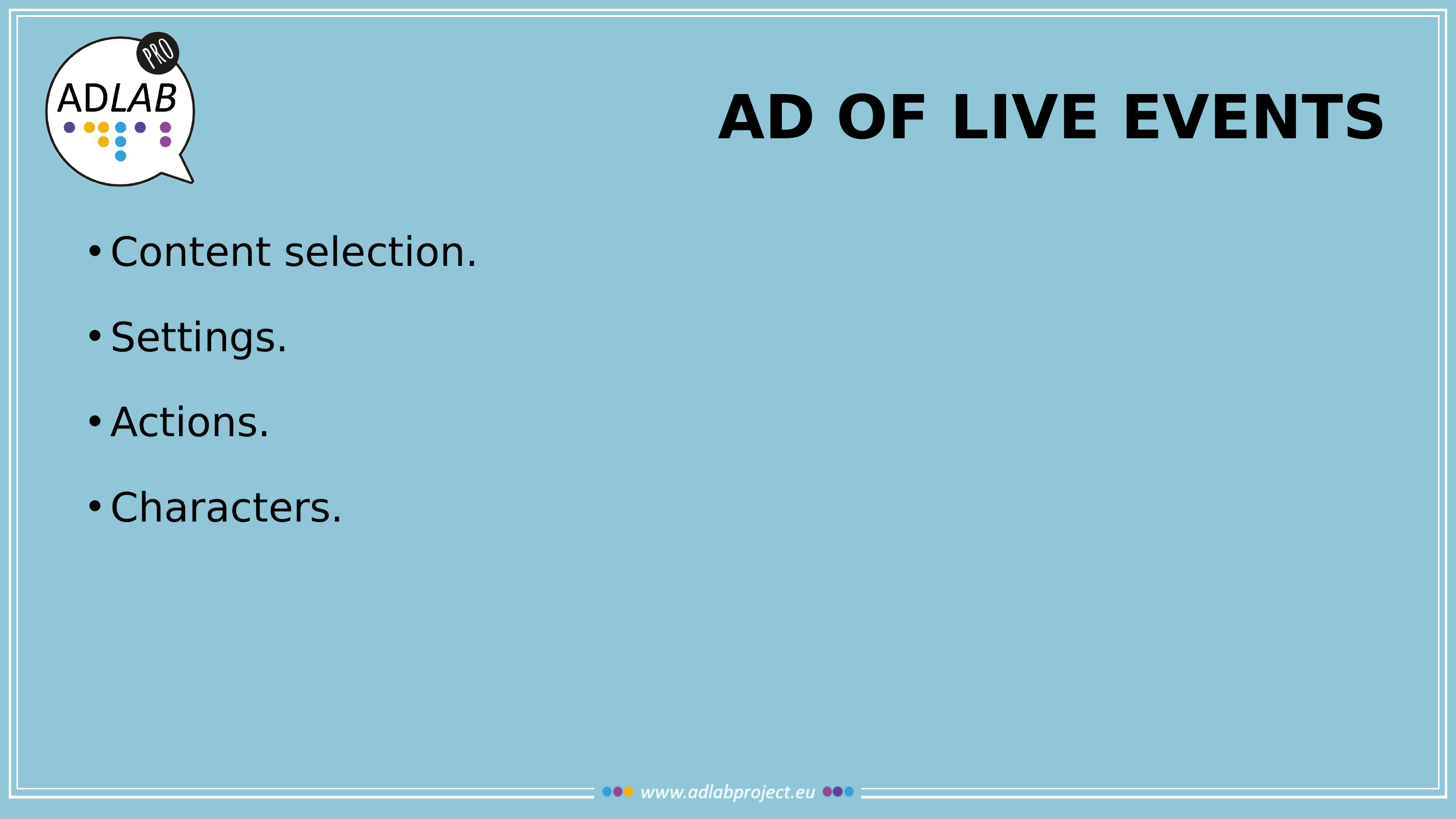

# AD of live events
Content selection.
Settings.
Actions.
Characters.